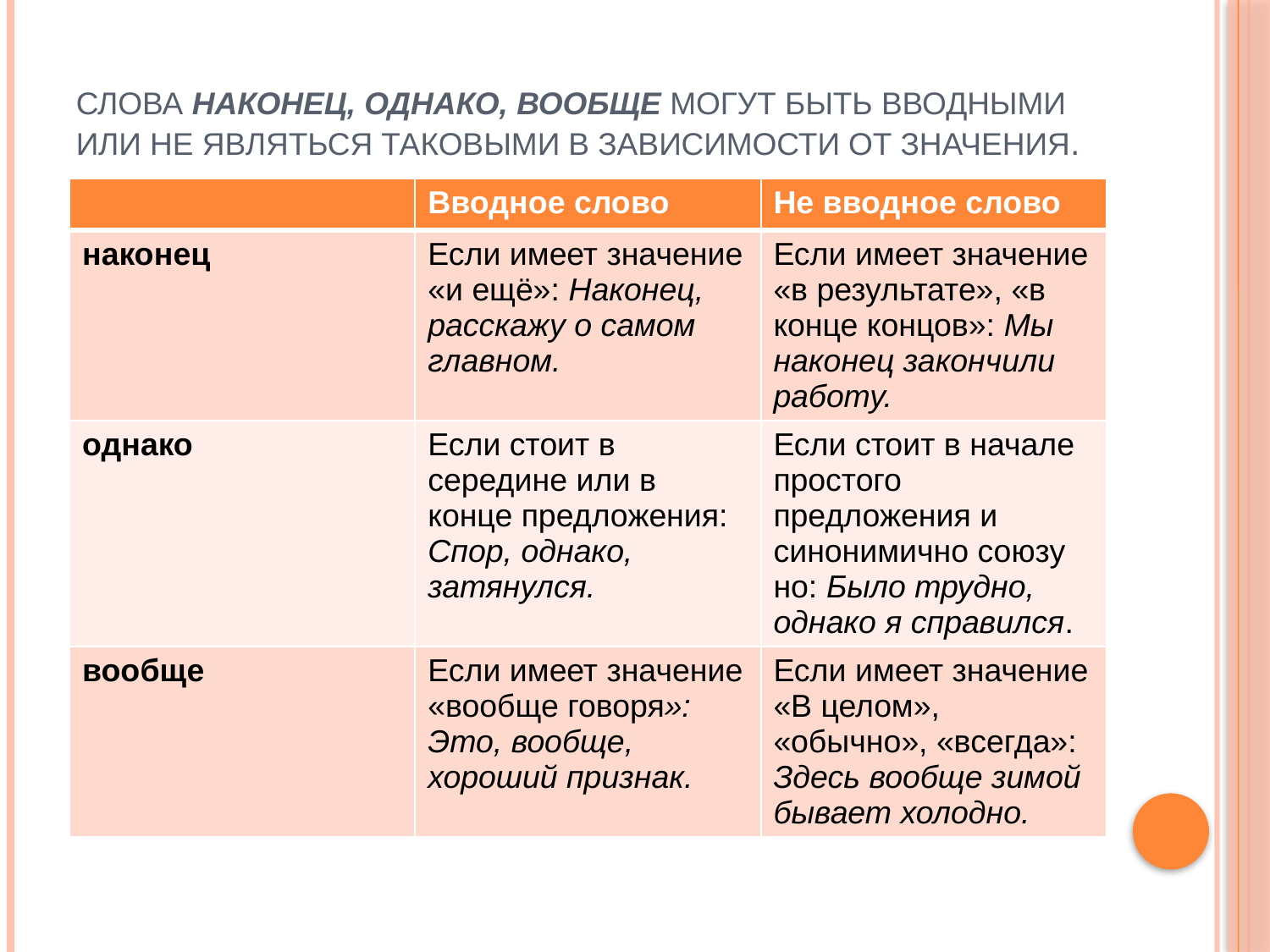

# Слова наконец, однако, вообще могут быть вводными или не являться таковыми в зависимости от значения.
|  | Вводное слово | Не вводное слово |
| --- | --- | --- |
| наконец | Если имеет значение «и ещё»: Наконец, расскажу о самом главном. | Если имеет значение «в результате», «в конце концов»: Мы наконец закончили работу. |
| однако | Если стоит в середине или в конце предложения: Спор, однако, затянулся. | Если стоит в начале простого предложения и синонимично союзу но: Было трудно, однако я справился. |
| вообще | Если имеет значение «вообще говоря»: Это, вообще, хороший признак. | Если имеет значение «В целом», «обычно», «всегда»: Здесь вообще зимой бывает холодно. |